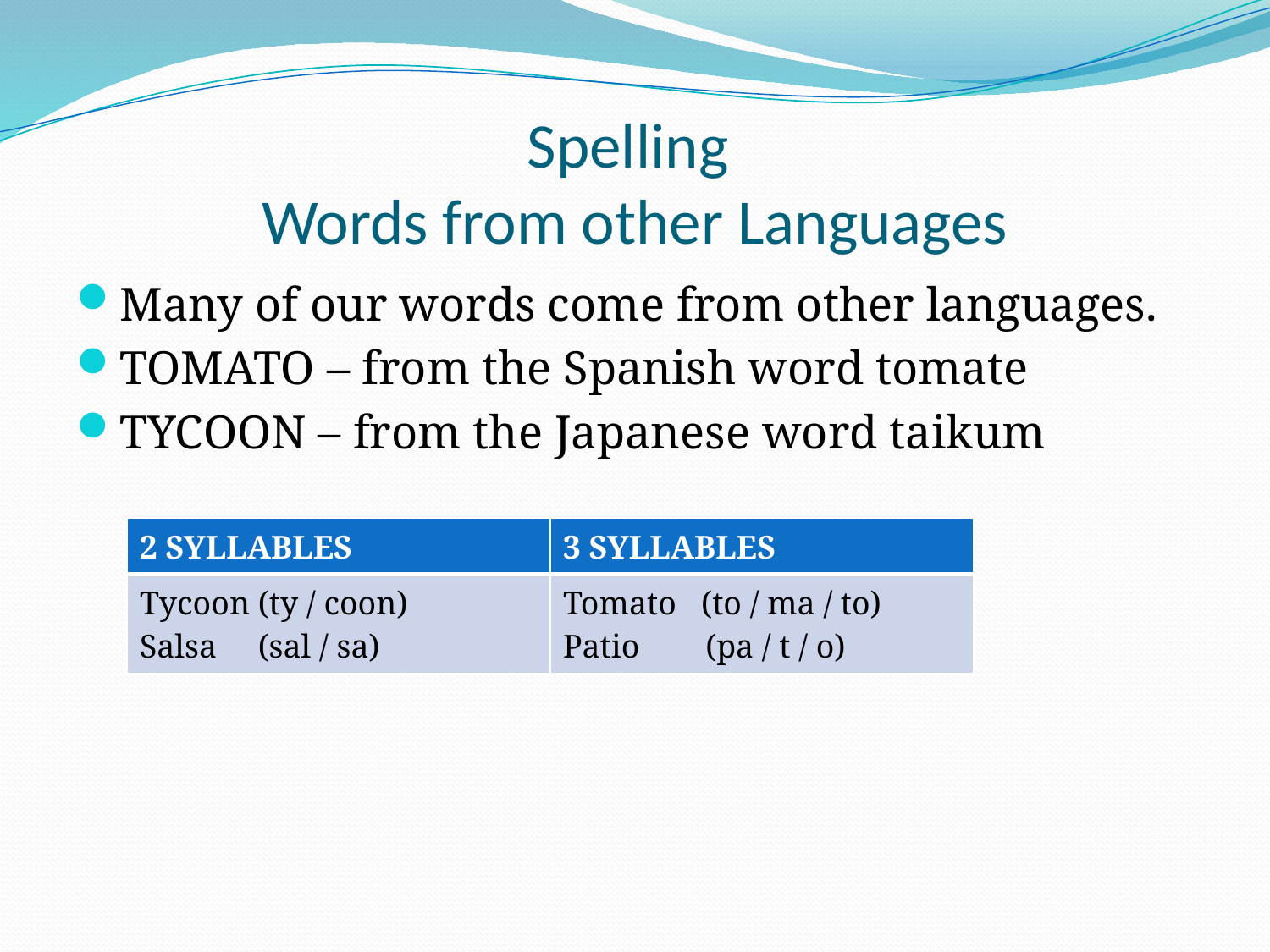

# Spelling Words from other Languages
Many of our words come from other languages.
TOMATO – from the Spanish word tomate
TYCOON – from the Japanese word taikum

| 2 SYLLABLES | 3 SYLLABLES |
| --- | --- |
| Tycoon (ty / coon) Salsa (sal / sa) | Tomato (to / ma / to) Patio (pa / t / o) |